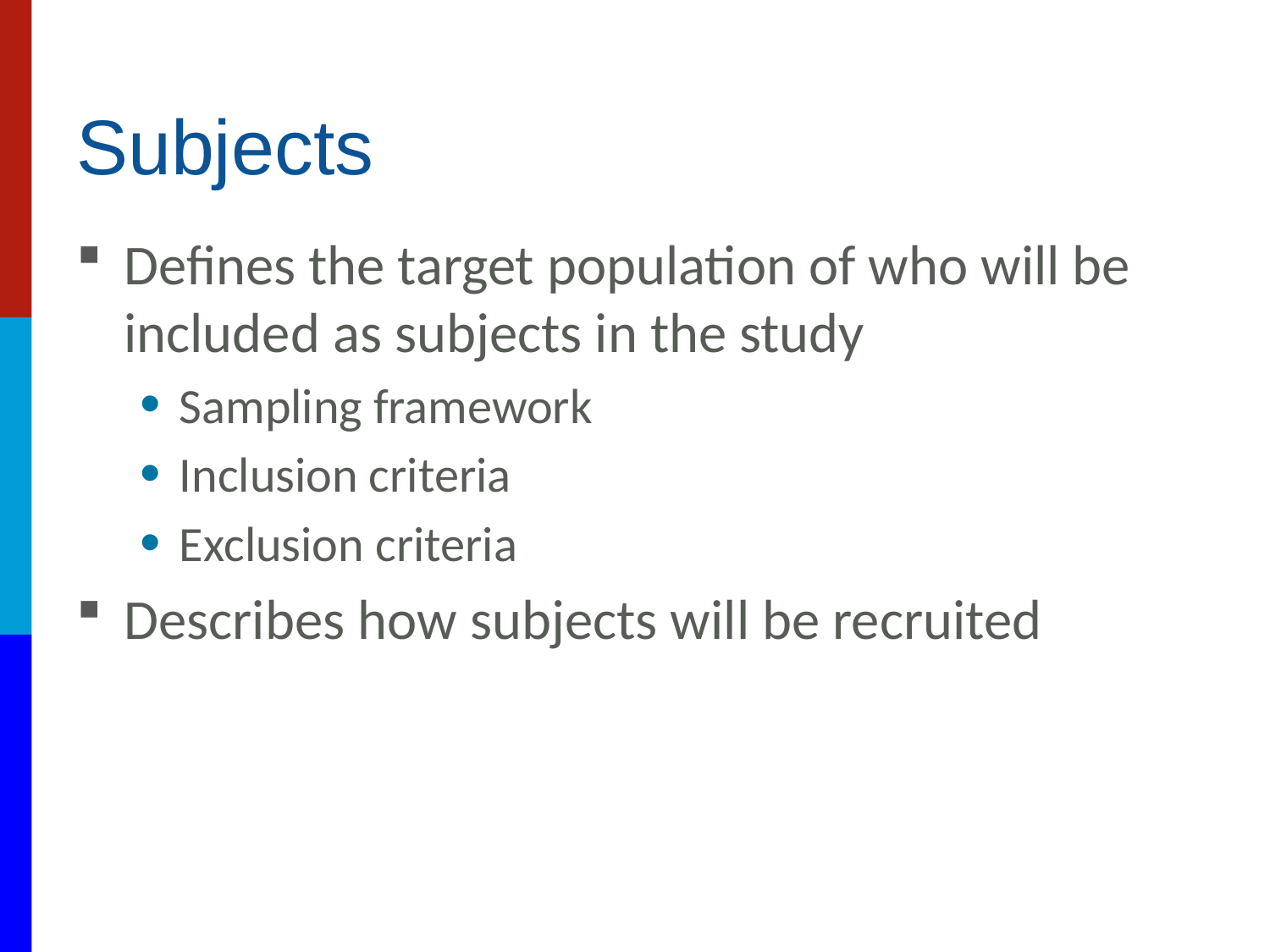

# Subjects
Defines the target population of who will be included as subjects in the study
Sampling framework
Inclusion criteria
Exclusion criteria
Describes how subjects will be recruited